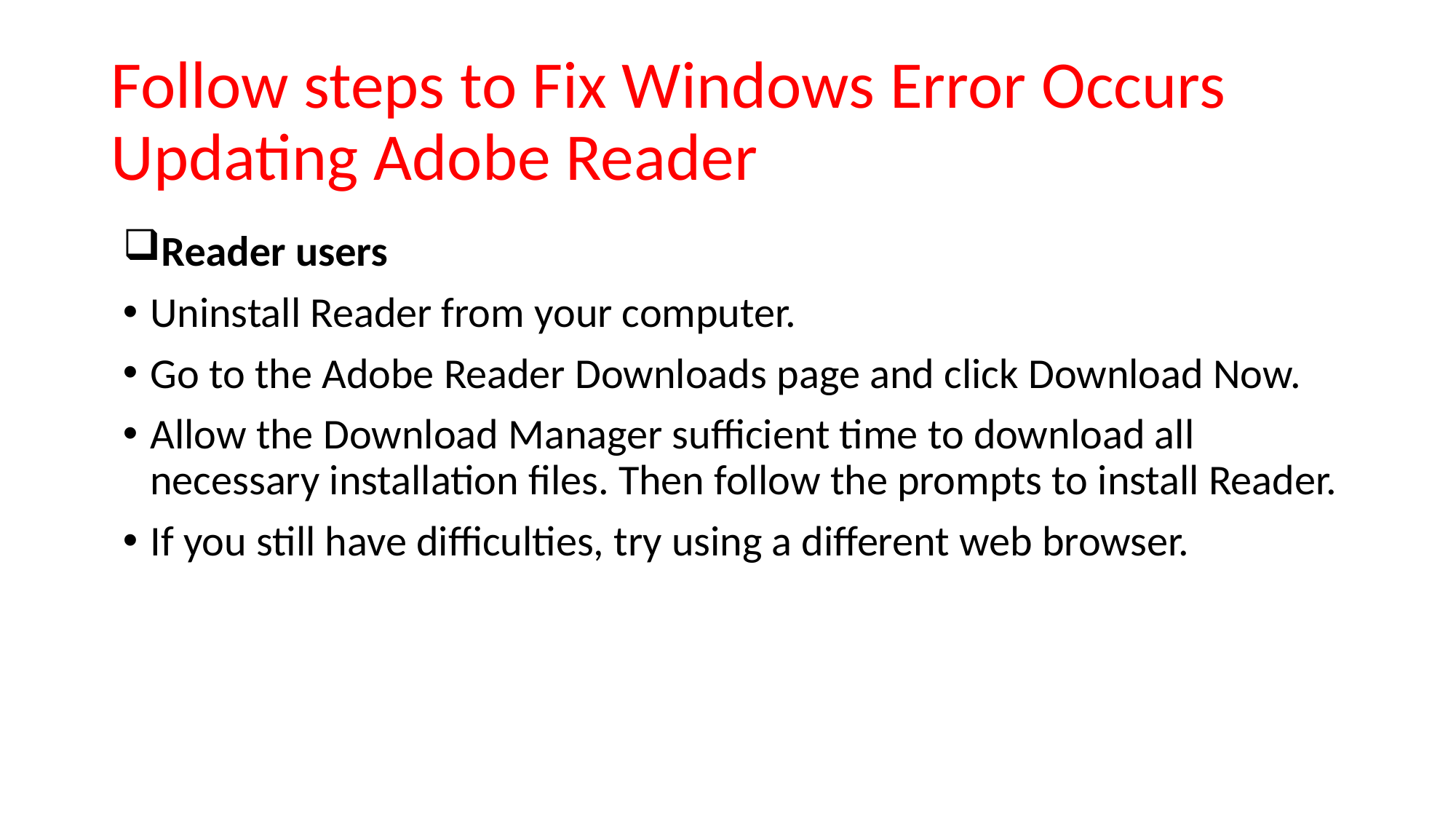

# Follow steps to Fix Windows Error Occurs Updating Adobe Reader
Reader users
Uninstall Reader from your computer.
Go to the Adobe Reader Downloads page and click Download Now.
Allow the Download Manager sufficient time to download all necessary installation files. Then follow the prompts to install Reader.
If you still have difficulties, try using a different web browser.